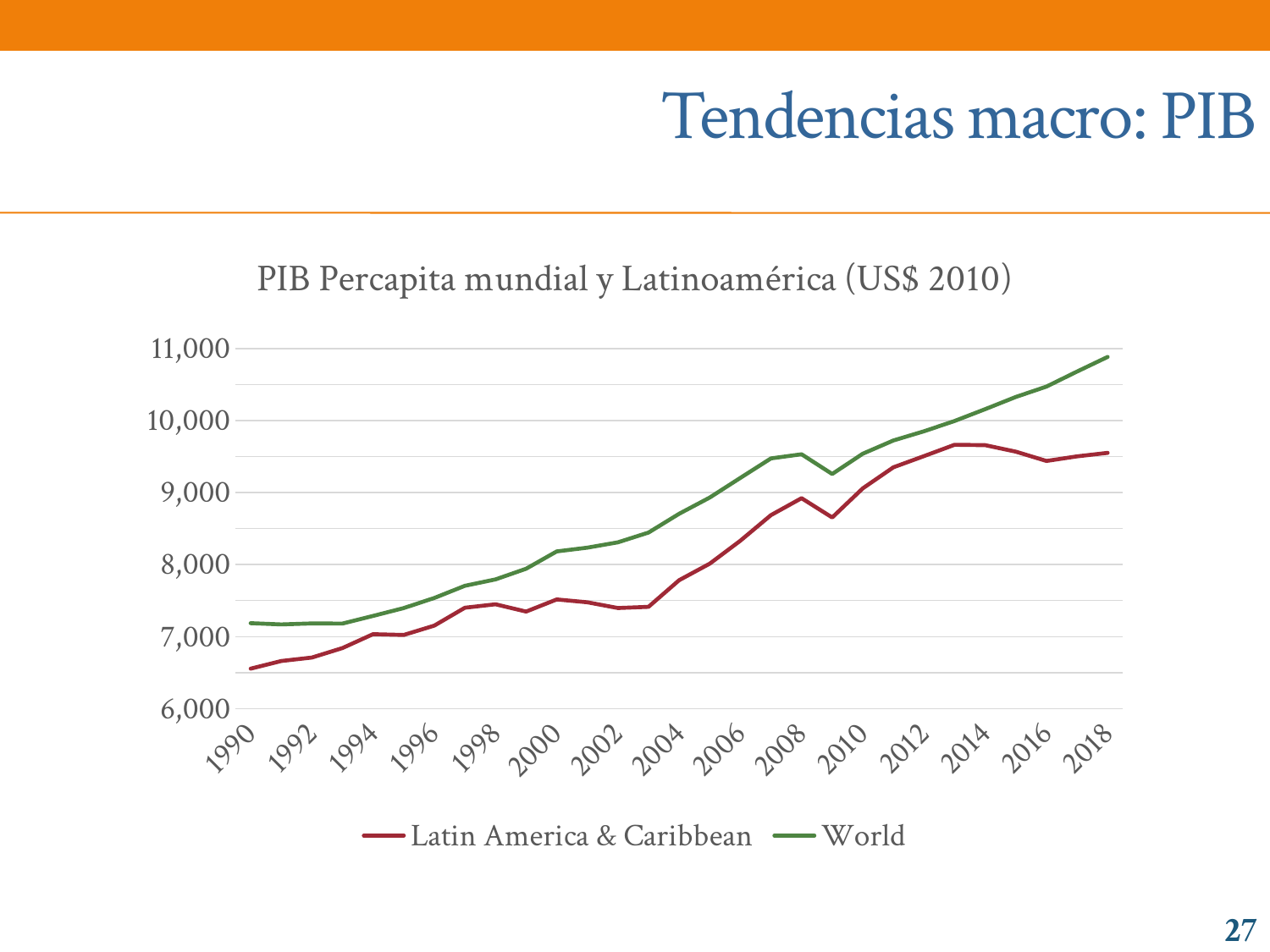

# Tendencias macro: PIB

### Chart: PIB Percapita mundial y Latinoamérica (US$ 2010)

| Category | Latin America & Caribbean | World |
|---|---|---|
| 1990 | 6555.444664818236 | 7186.120321365042 |
| 1991 | 6661.1713474790495 | 7168.823385496278 |
| 1992 | 6709.491286188155 | 7182.887783787672 |
| 1993 | 6841.05391430019 | 7181.087136285568 |
| 1994 | 7033.980132175544 | 7286.6106459107 |
| 1995 | 7022.942856427236 | 7395.597039332176 |
| 1996 | 7152.4372743313015 | 7536.2422390284655 |
| 1997 | 7400.564530211061 | 7705.474654037899 |
| 1998 | 7448.678160546402 | 7793.93392198148 |
| 1999 | 7347.151415248399 | 7941.6225617996215 |
| 2000 | 7515.643131525893 | 8182.4161031211725 |
| 2001 | 7476.128370524162 | 8234.704335583712 |
| 2002 | 7396.523990252001 | 8309.16484544796 |
| 2003 | 7413.288818264032 | 8444.327382788711 |
| 2004 | 7782.650465601254 | 8705.21997729874 |
| 2005 | 8012.138340287451 | 8930.578573068422 |
| 2006 | 8331.433056973581 | 9203.046673055058 |
| 2007 | 8686.457860458437 | 9474.061479819627 |
| 2008 | 8921.591309283931 | 9531.538349000966 |
| 2009 | 8653.846486621193 | 9257.482676867892 |
| 2010 | 9058.330219546682 | 9538.844658923905 |
| 2011 | 9350.546936239409 | 9723.095435050993 |
| 2012 | 9505.63977354709 | 9850.629480655154 |
| 2013 | 9662.88266300182 | 9993.415656893621 |
| 2014 | 9657.532784963305 | 10157.376050077197 |
| 2015 | 9567.19418094068 | 10326.599519605204 |
| 2016 | 9438.525354227124 | 10470.108535177658 |
| 2017 | 9502.238168383717 | 10678.916213705377 |
| 2018 | 9550.784572029264 | 10882.308738096806 |
27